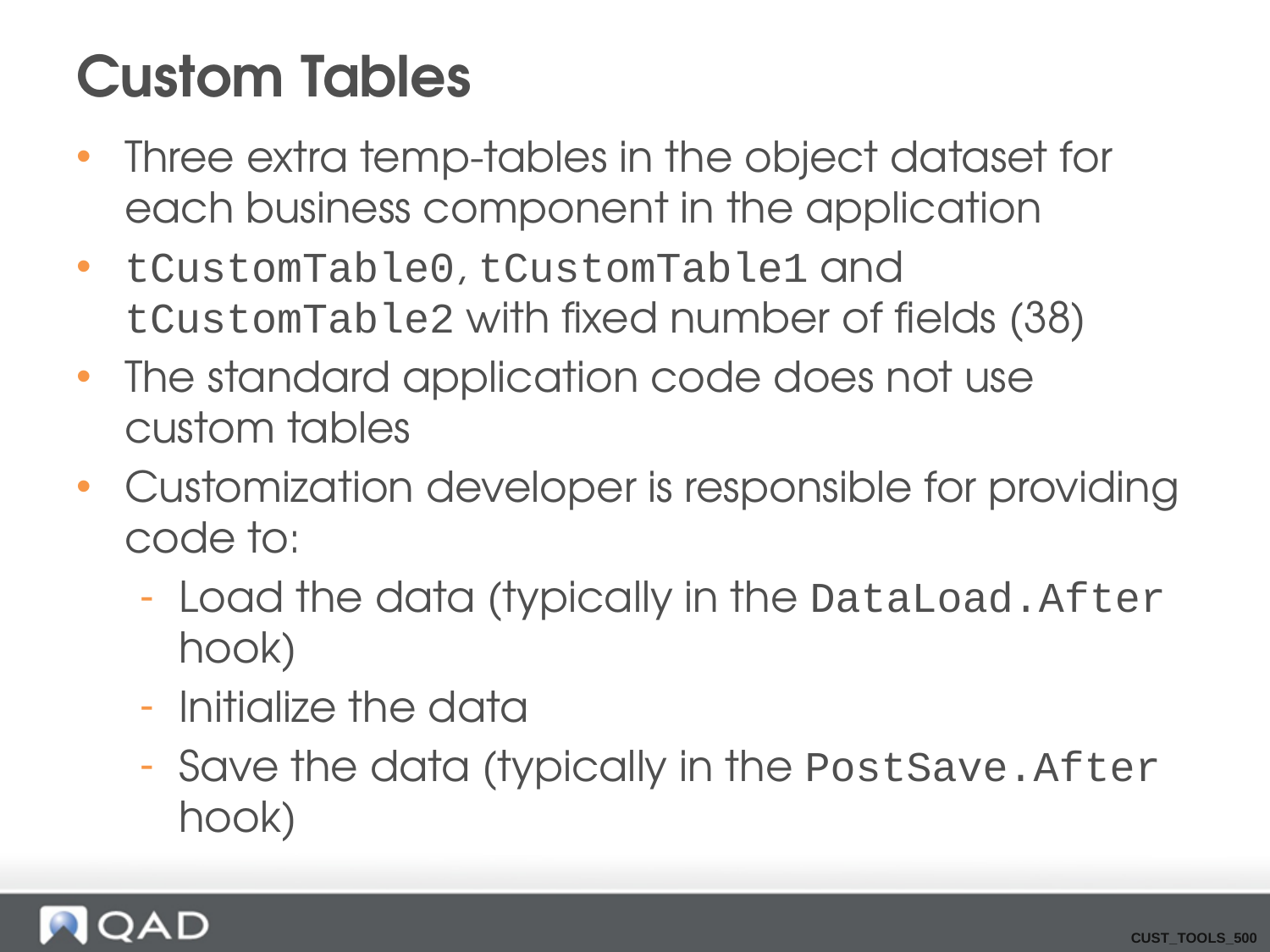

# Custom Tables
Three extra temp-tables in the object dataset for each business component in the application
tCustomTable0, tCustomTable1 and tCustomTable2 with fixed number of fields (38)
The standard application code does not use custom tables
Customization developer is responsible for providing  code to:
Load the data (typically in the DataLoad.After hook)
Initialize the data
Save the data (typically in the PostSave.After hook)
CUST_TOOLS_500